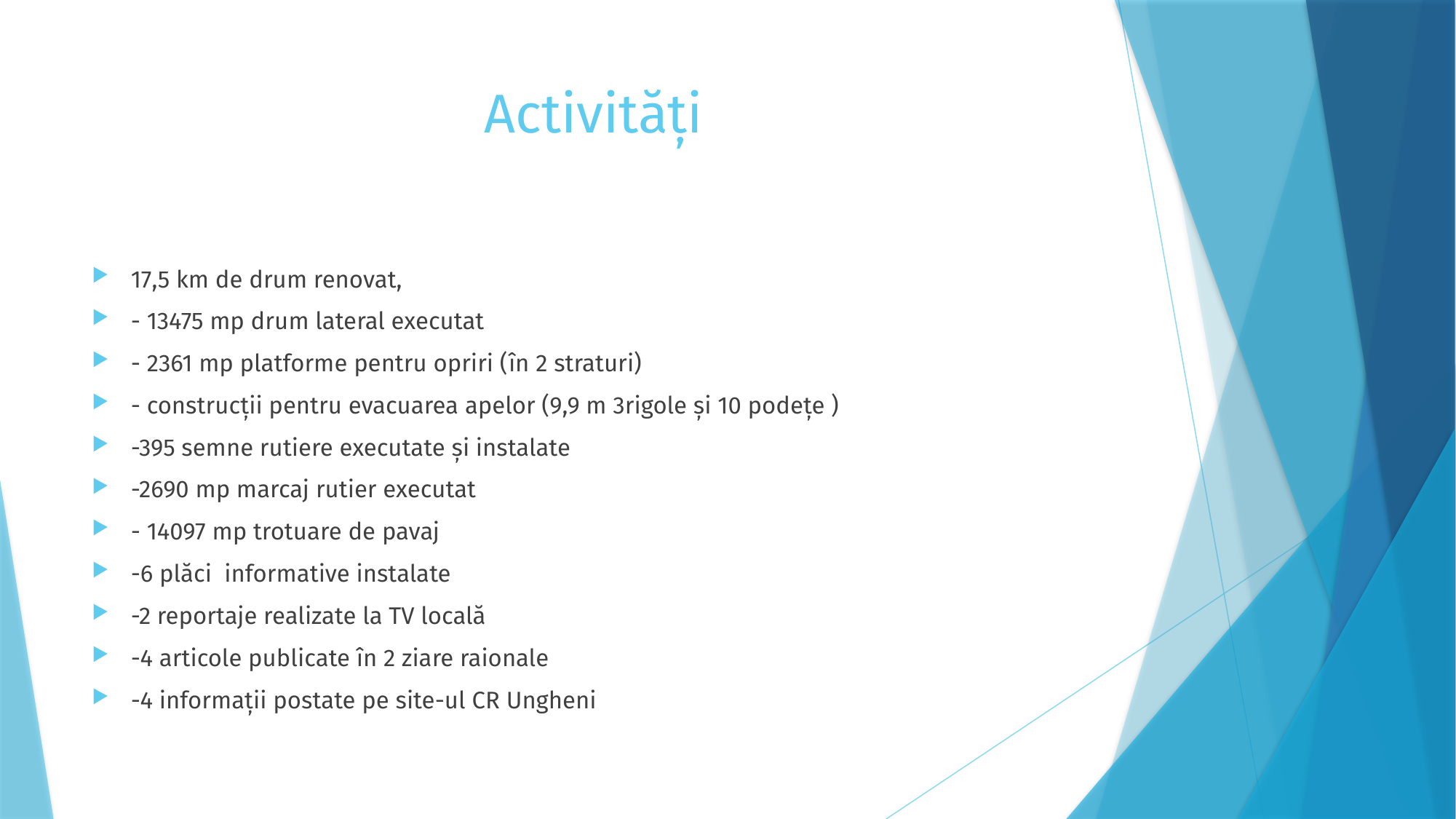

# Activități
17,5 km de drum renovat,
- 13475 mp drum lateral executat
- 2361 mp platforme pentru opriri (în 2 straturi)
- construcții pentru evacuarea apelor (9,9 m 3rigole și 10 podețe )
-395 semne rutiere executate și instalate
-2690 mp marcaj rutier executat
- 14097 mp trotuare de pavaj
-6 plăci  informative instalate
-2 reportaje realizate la TV locală
-4 articole publicate în 2 ziare raionale
-4 informații postate pe site-ul CR Ungheni